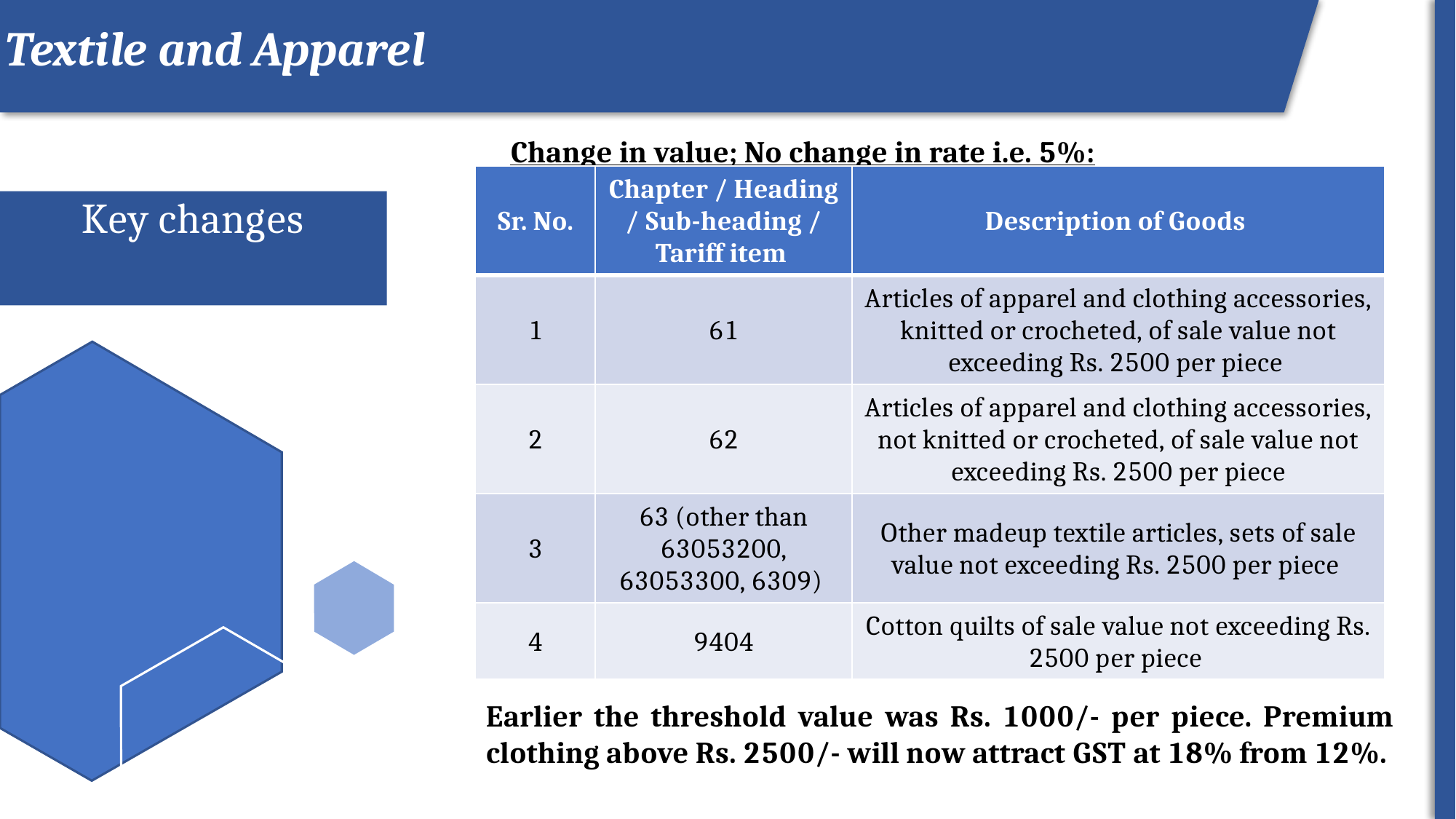

Textile and Apparel
Change in value; No change in rate i.e. 5%:

ROI
| Sr. No. | Chapter / Heading / Sub-heading / Tariff item | Description of Goods |
| --- | --- | --- |
| 1 | 61 | Articles of apparel and clothing accessories, knitted or crocheted, of sale value not exceeding Rs. 2500 per piece |
| 2 | 62 | Articles of apparel and clothing accessories, not knitted or crocheted, of sale value not exceeding Rs. 2500 per piece |
| 3 | 63 (other than 63053200, 63053300, 6309) | Other madeup textile articles, sets of sale value not exceeding Rs. 2500 per piece |
| 4 | 9404 | Cotton quilts of sale value not exceeding Rs. 2500 per piece |
# Key changes
Earlier the threshold value was Rs. 1000/- per piece. Premium clothing above Rs. 2500/- will now attract GST at 18% from 12%.
12